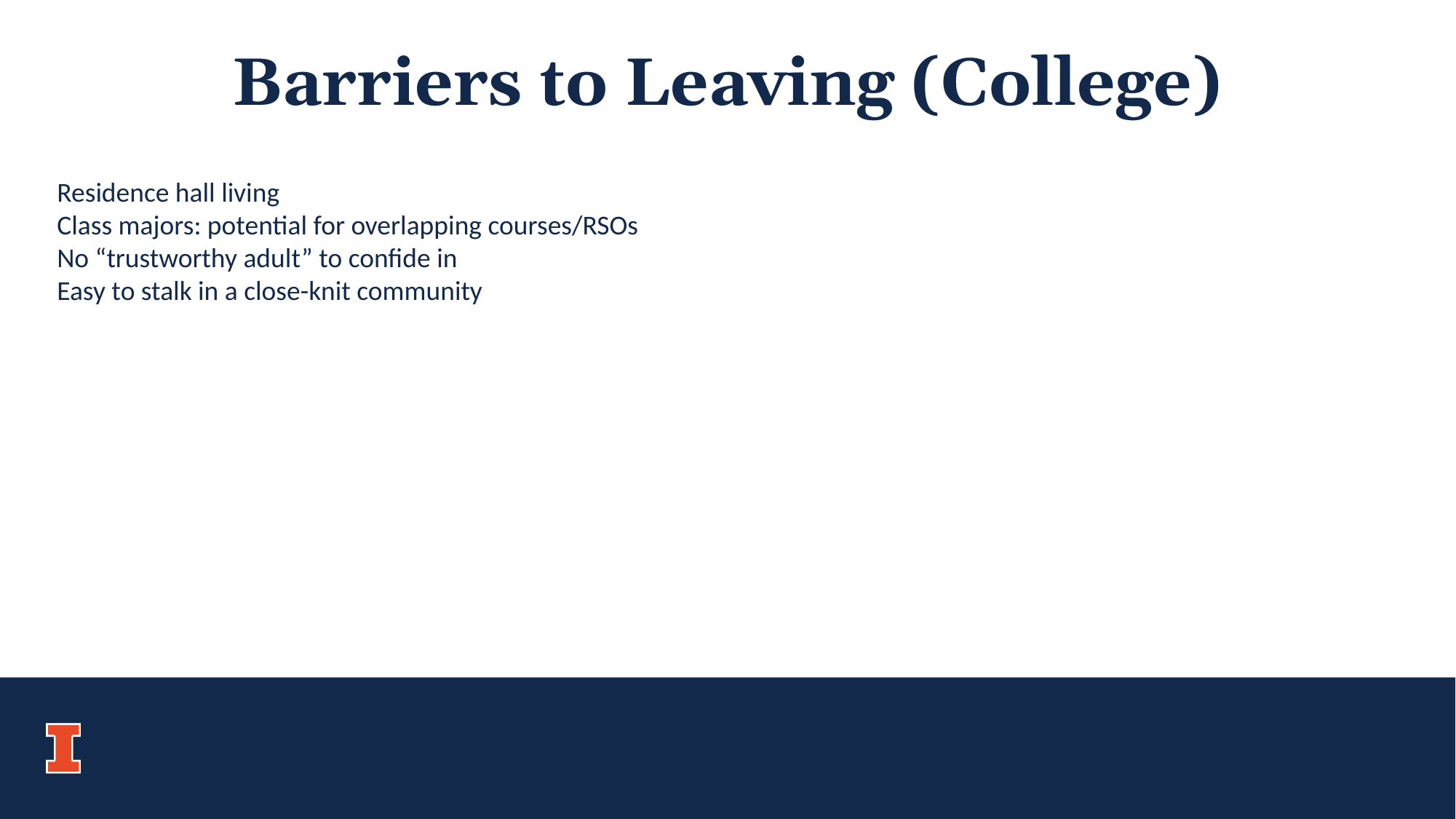

Barriers to Leaving (College)
Residence hall living
Class majors: potential for overlapping courses/RSOs
No “trustworthy adult” to confide in
Easy to stalk in a close-knit community